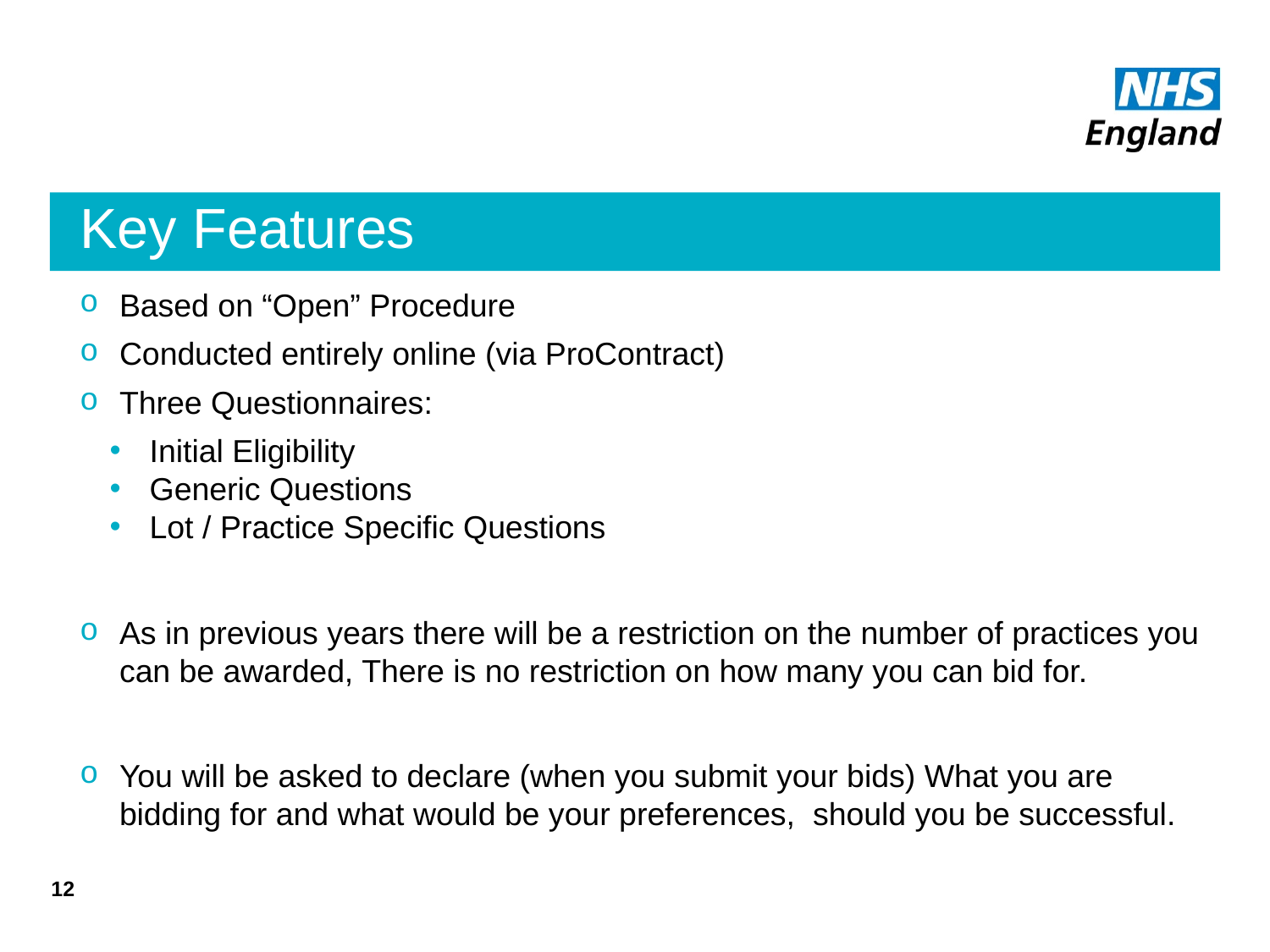

# Key Features
Based on “Open” Procedure
Conducted entirely online (via ProContract)
Three Questionnaires:
Initial Eligibility
Generic Questions
Lot / Practice Specific Questions

As in previous years there will be a restriction on the number of practices you can be awarded, There is no restriction on how many you can bid for.

You will be asked to declare (when you submit your bids) What you are bidding for and what would be your preferences,  should you be successful.

12